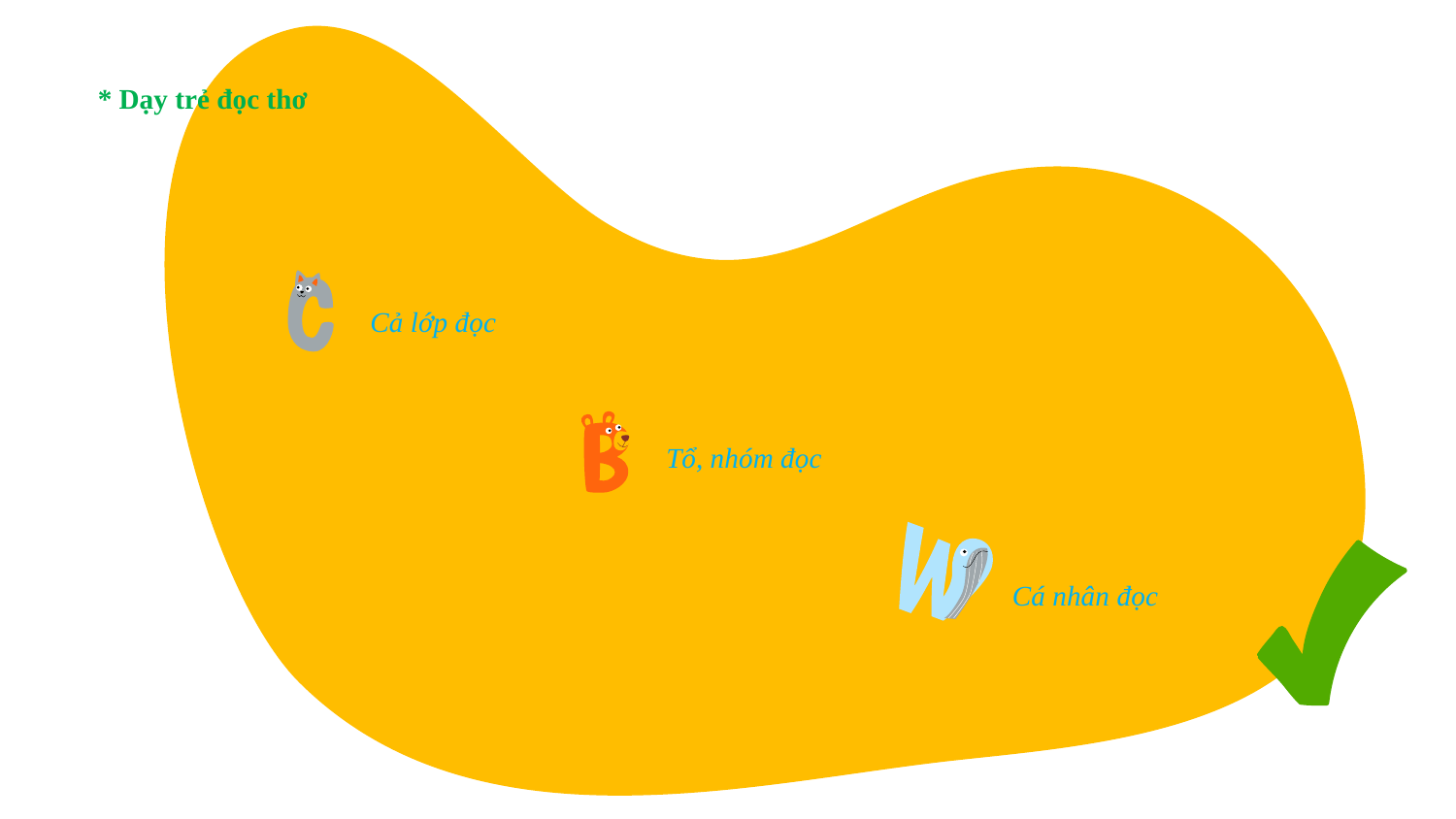

* Dạy trẻ đọc thơ

Cả lớp đọc

Tổ, nhóm đọc

Cá nhân đọc